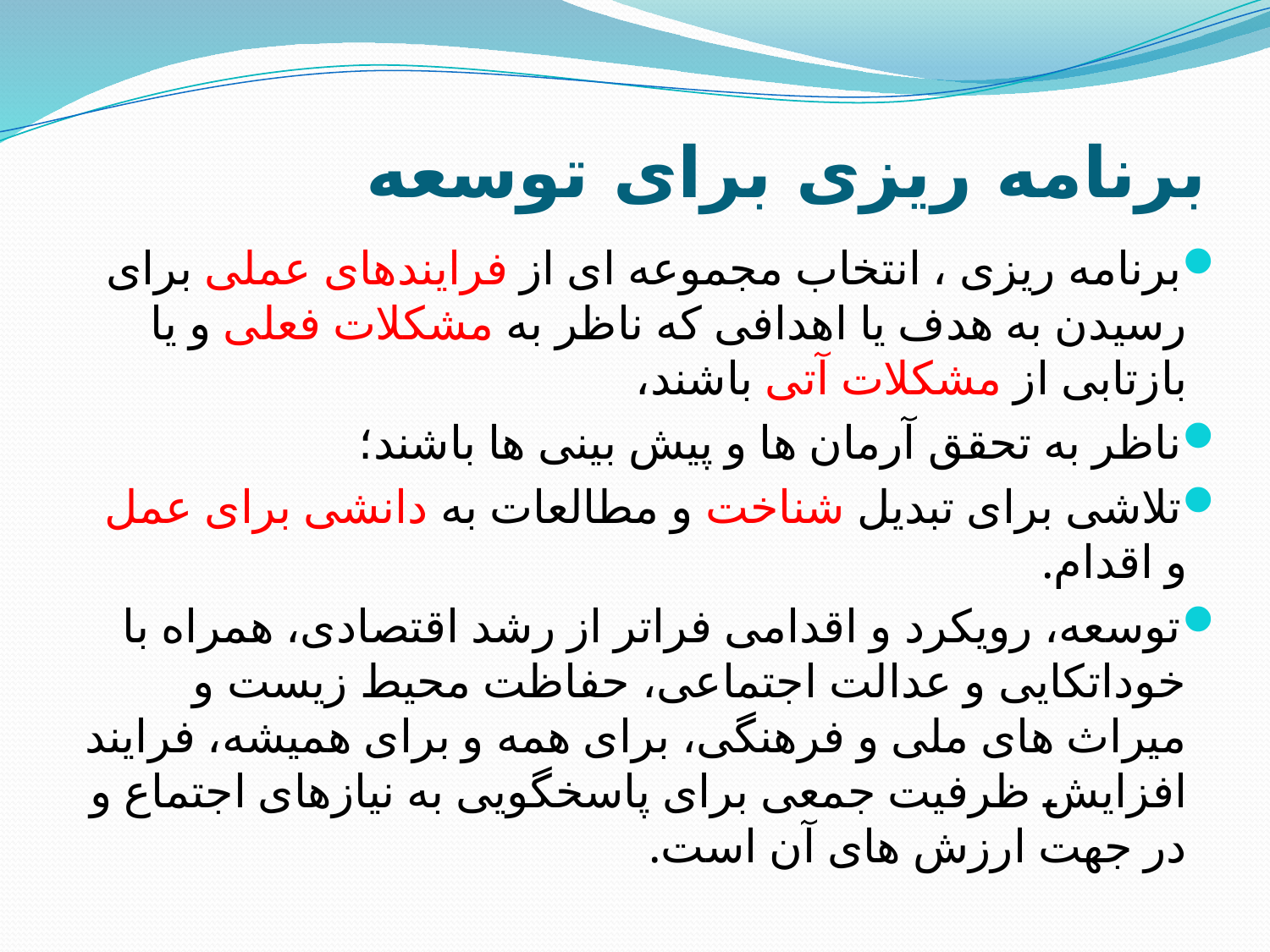

# برنامه ریزی برای توسعه
برنامه ریزی ، انتخاب مجموعه ای از فرایندهای عملی برای رسیدن به هدف یا اهدافی که ناظر به مشکلات فعلی و یا بازتابی از مشکلات آتی باشند،
ناظر به تحقق آرمان ها و پیش بینی ها باشند؛
تلاشی برای تبدیل شناخت و مطالعات به دانشی برای عمل و اقدام.
توسعه، رویکرد و اقدامی فراتر از رشد اقتصادی، همراه با خوداتکایی و عدالت اجتماعی، حفاظت محیط زیست و میراث های ملی و فرهنگی، برای همه و برای همیشه، فرایند افزایش ظرفیت جمعی برای پاسخگویی به نیازهای اجتماع و در جهت ارزش های آن است.